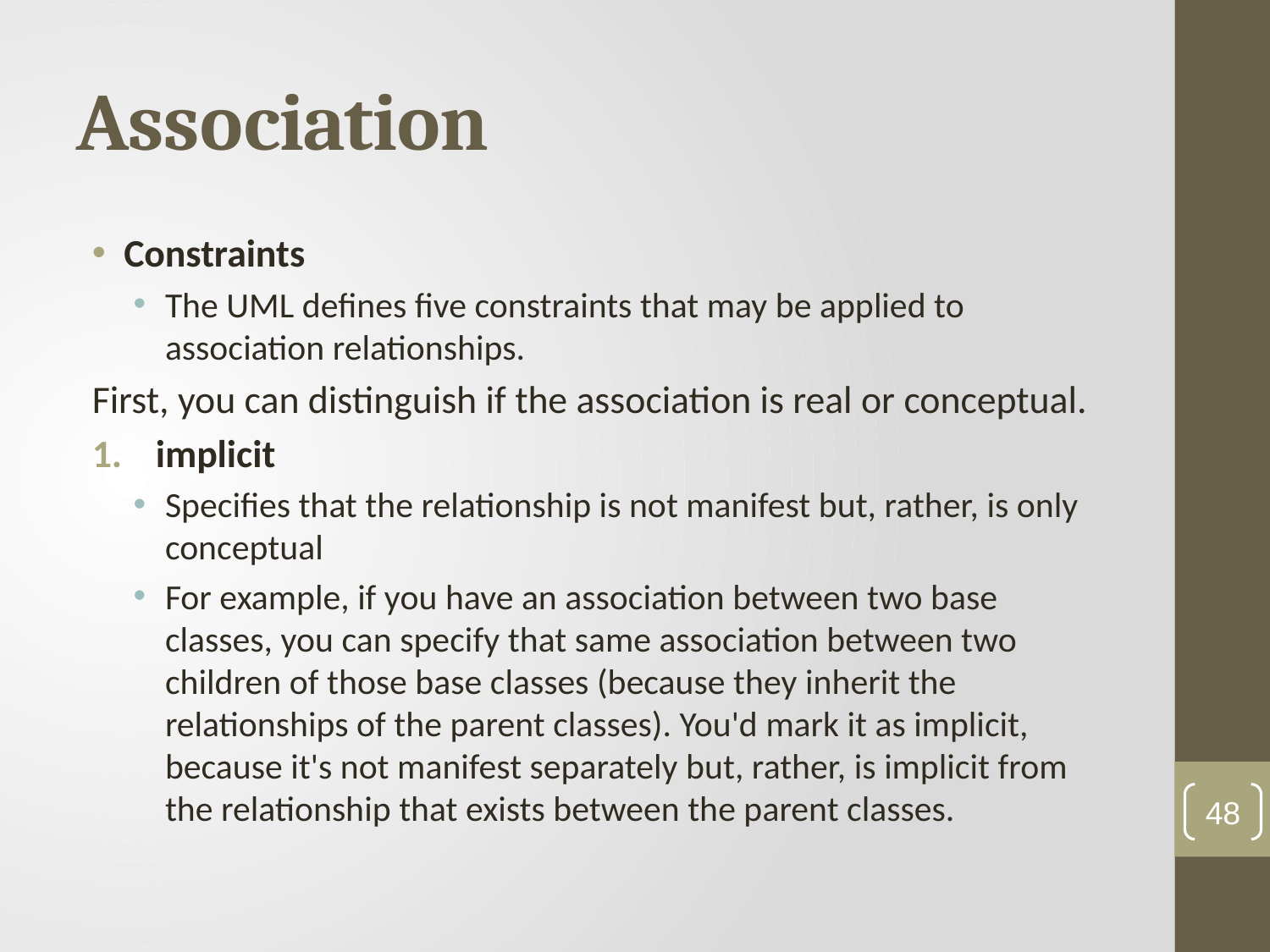

# Association
Constraints
The UML defines five constraints that may be applied to association relationships.
First, you can distinguish if the association is real or conceptual.
implicit
Specifies that the relationship is not manifest but, rather, is only conceptual
For example, if you have an association between two base classes, you can specify that same association between two children of those base classes (because they inherit the relationships of the parent classes). You'd mark it as implicit, because it's not manifest separately but, rather, is implicit from the relationship that exists between the parent classes.
48